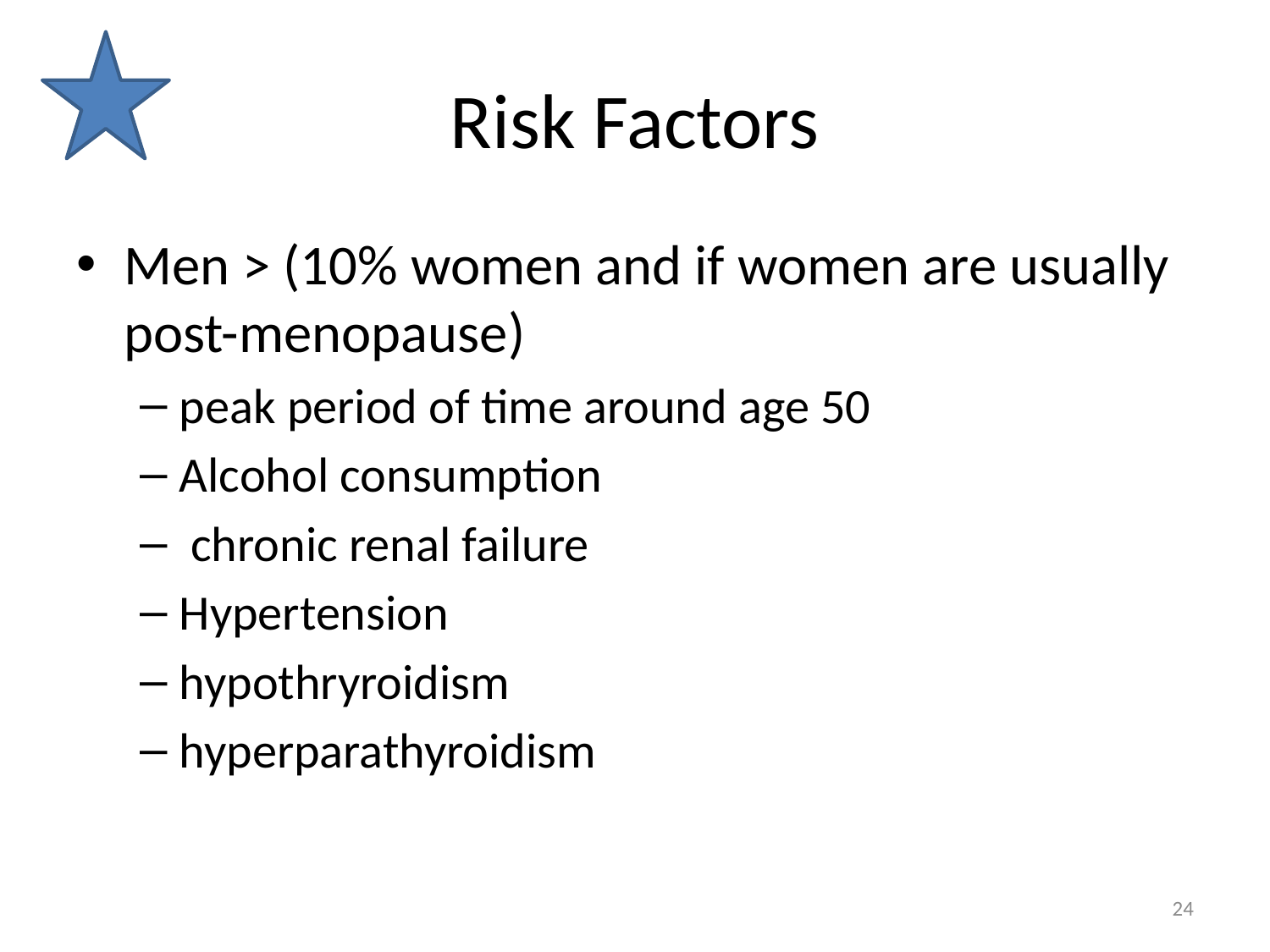

# Risk Factors
Men > (10% women and if women are usually post-menopause)
peak period of time around age 50
Alcohol consumption
 chronic renal failure
Hypertension
hypothryroidism
hyperparathyroidism

24